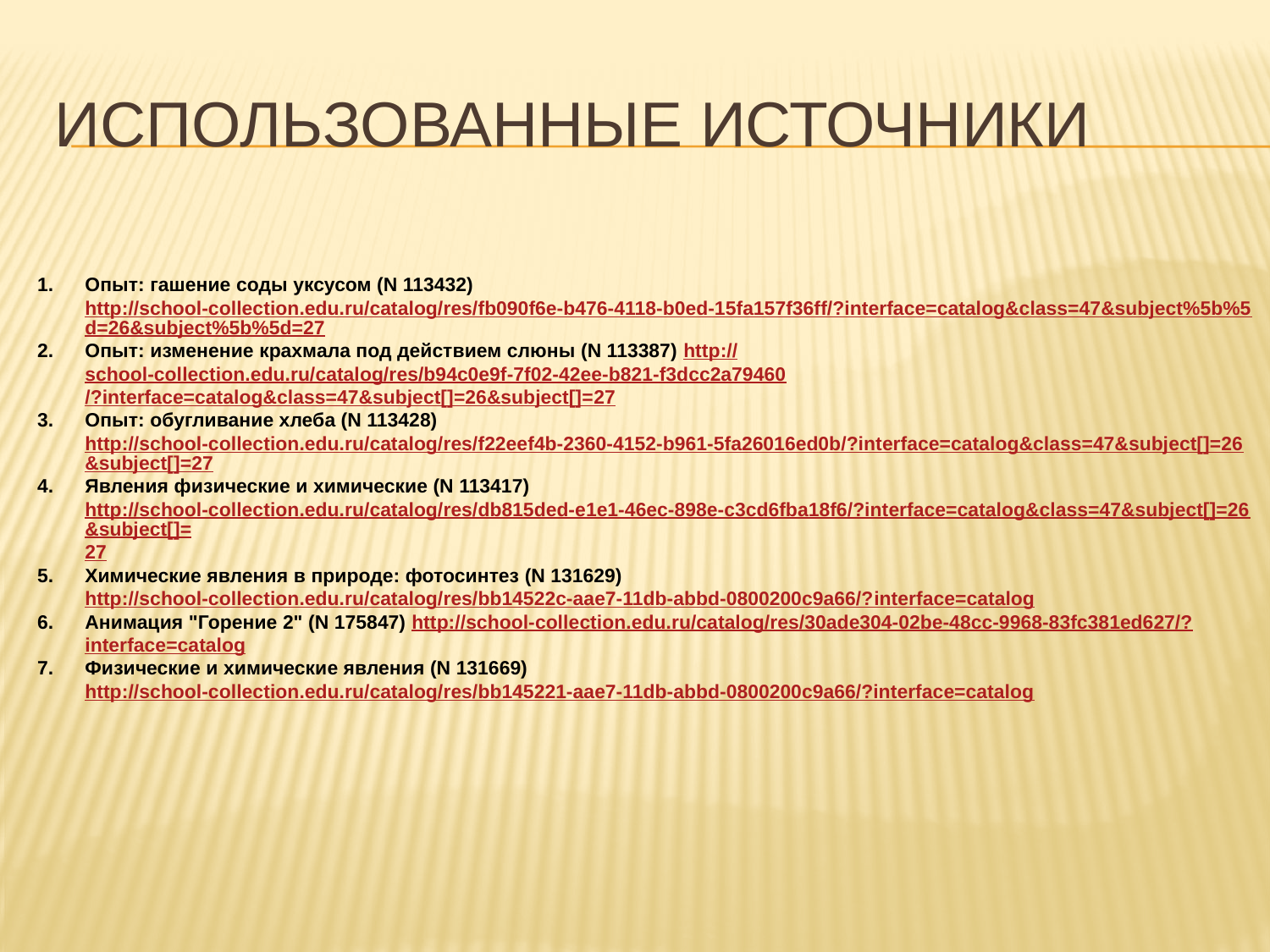

# Использованные источники
Опыт: гашение соды уксусом (N 113432) http://school-collection.edu.ru/catalog/res/fb090f6e-b476-4118-b0ed-15fa157f36ff/?interface=catalog&class=47&subject%5b%5d=26&subject%5b%5d=27
Опыт: изменение крахмала под действием слюны (N 113387) http://school-collection.edu.ru/catalog/res/b94c0e9f-7f02-42ee-b821-f3dcc2a79460/?interface=catalog&class=47&subject[]=26&subject[]=27
Опыт: обугливание хлеба (N 113428) http://school-collection.edu.ru/catalog/res/f22eef4b-2360-4152-b961-5fa26016ed0b/?interface=catalog&class=47&subject[]=26&subject[]=27
Явления физические и химические (N 113417) http://school-collection.edu.ru/catalog/res/db815ded-e1e1-46ec-898e-c3cd6fba18f6/?interface=catalog&class=47&subject[]=26&subject[]=27
Химические явления в природе: фотосинтез (N 131629) http://school-collection.edu.ru/catalog/res/bb14522c-aae7-11db-abbd-0800200c9a66/?interface=catalog
Анимация "Горение 2" (N 175847) http://school-collection.edu.ru/catalog/res/30ade304-02be-48cc-9968-83fc381ed627/?interface=catalog
Физические и химические явления (N 131669) http://school-collection.edu.ru/catalog/res/bb145221-aae7-11db-abbd-0800200c9a66/?interface=catalog